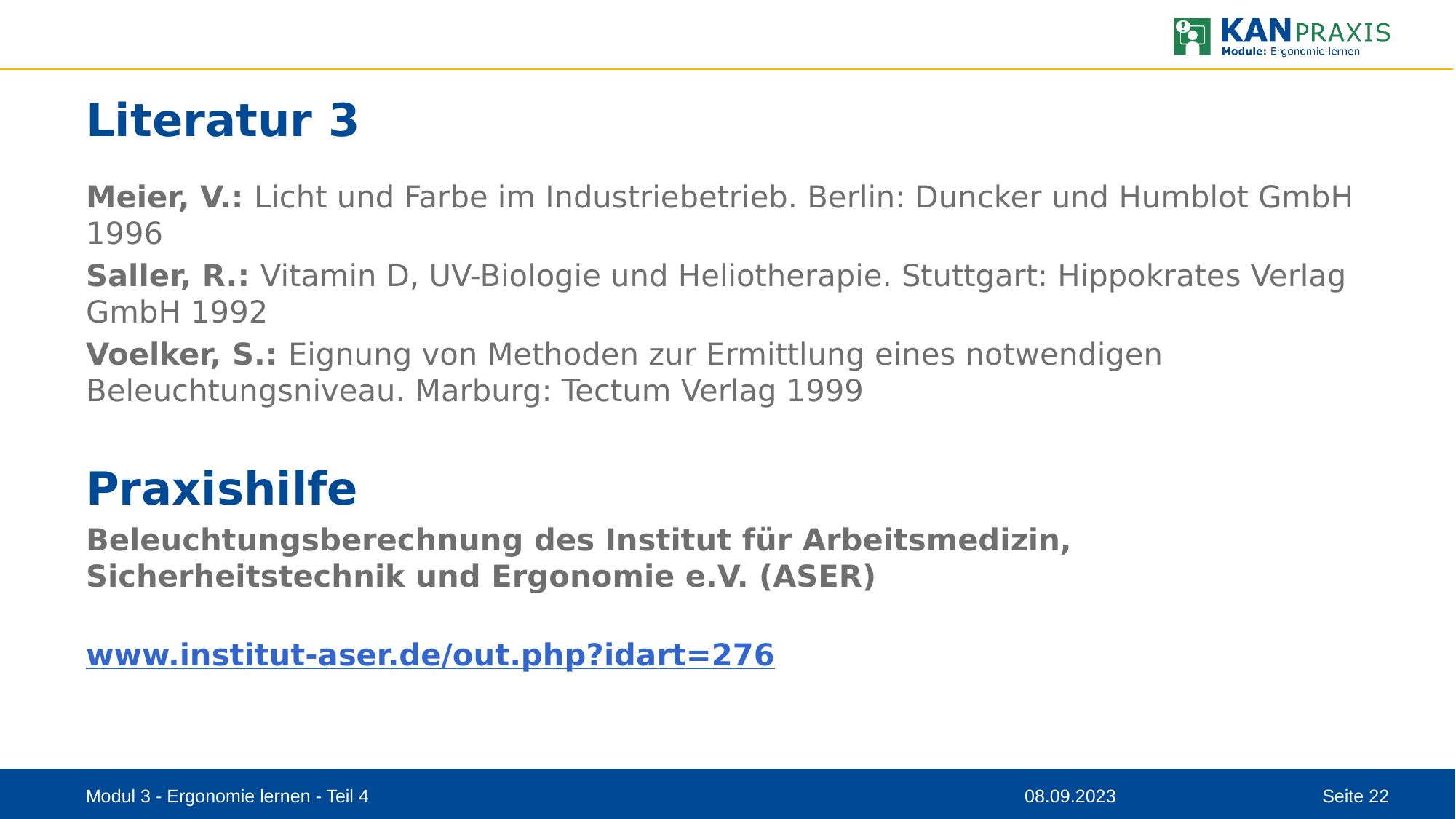

# Literatur 3
Meier, V.: Licht und Farbe im Industriebetrieb. Berlin: Duncker und Humblot GmbH 1996
Saller, R.: Vitamin D, UV-Biologie und Heliotherapie. Stuttgart: Hippokrates Verlag GmbH 1992
Voelker, S.: Eignung von Methoden zur Ermittlung eines notwendigen Beleuchtungsniveau. Marburg: Tectum Verlag 1999

Praxishilfe
Beleuchtungsberechnung des Institut für Arbeitsmedizin, Sicherheitstechnik und Ergonomie e.V. (ASER)
www.institut-aser.de/out.php?idart=276

Modul 3 - Ergonomie lernen - Teil 4
08.09.2023
Seite 22